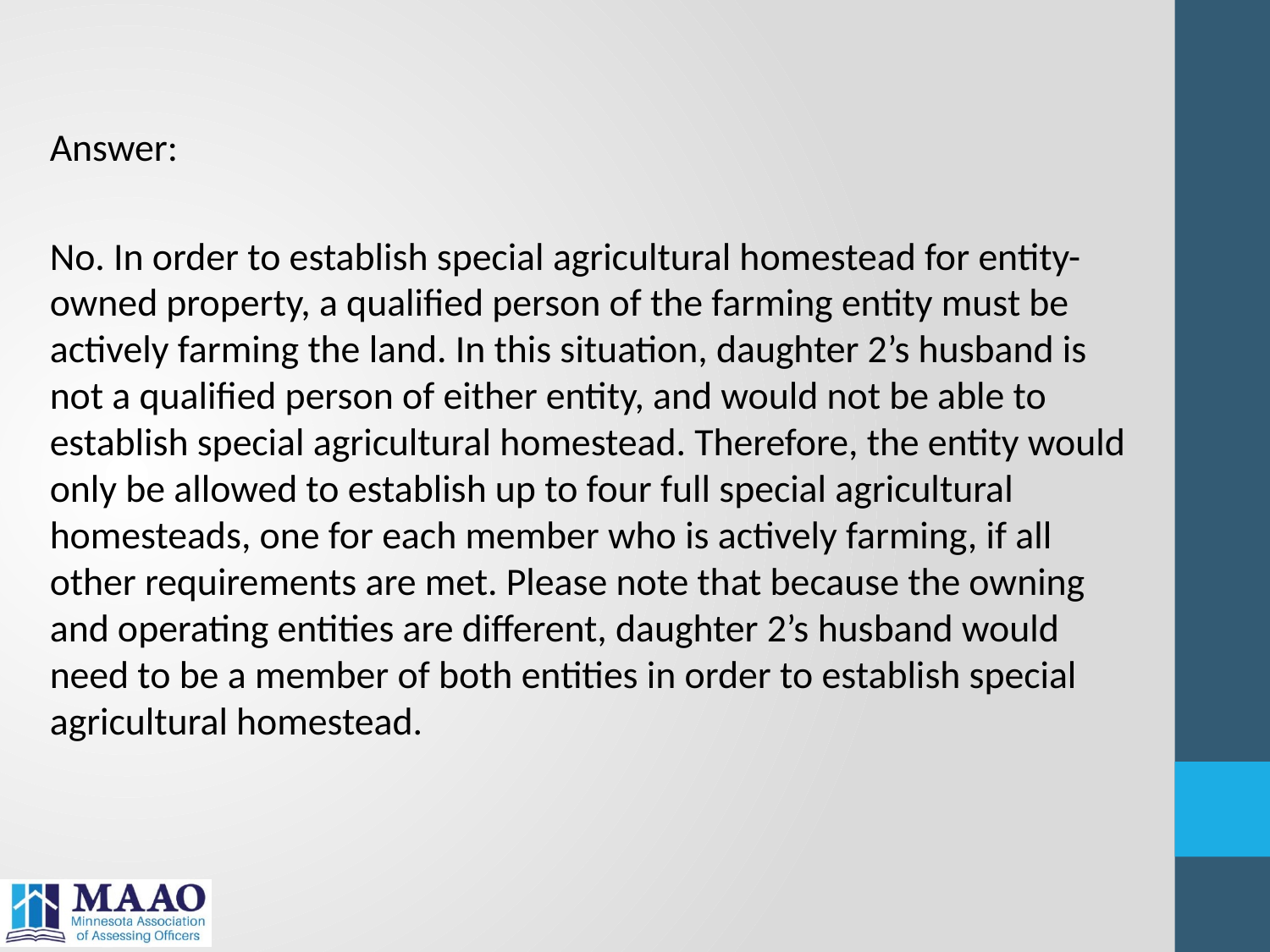

Answer:

No. In order to establish special agricultural homestead for entity-owned property, a qualified person of the farming entity must be actively farming the land. In this situation, daughter 2’s husband is not a qualified person of either entity, and would not be able to establish special agricultural homestead. Therefore, the entity would only be allowed to establish up to four full special agricultural homesteads, one for each member who is actively farming, if all other requirements are met. Please note that because the owning and operating entities are different, daughter 2’s husband would need to be a member of both entities in order to establish special agricultural homestead.